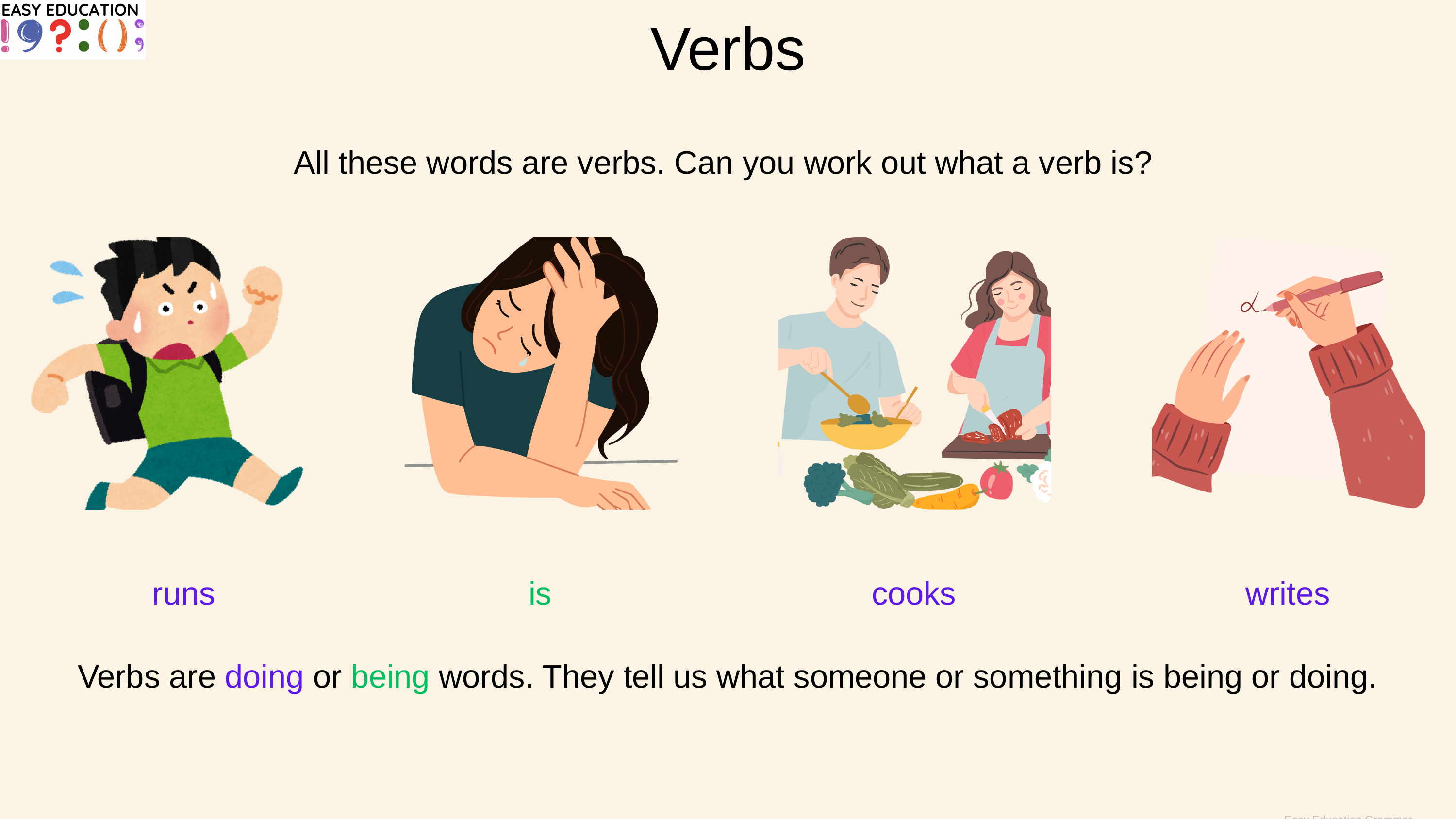

Verbs
All these words are verbs. Can you work out what a verb is?

runs
is
cooks
writes
Verbs are doing or being words. They tell us what someone or something is being or doing.